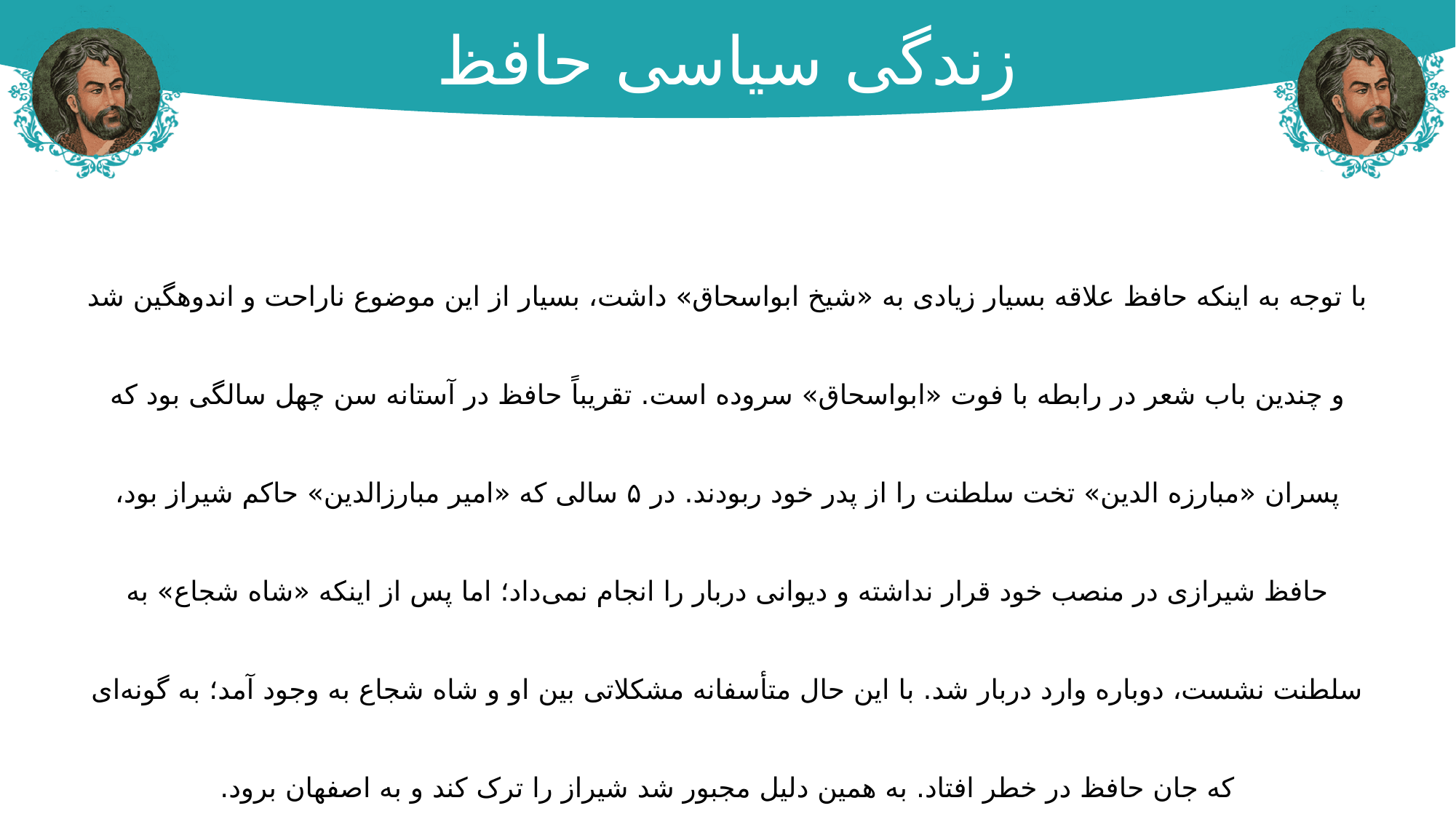

زندگی سیاسی حافظ
با توجه به اینکه حافظ علاقه بسیار زیادی به «شیخ ابواسحاق» داشت، بسیار از این موضوع ناراحت و اندوهگین شد و چندین باب شعر در رابطه با فوت «ابواسحاق» سروده است. تقریباً حافظ در آستانه سن چهل سالگی بود که پسران «مبارزه الدین» تخت سلطنت را از پدر خود ربودند. در ۵ سالی که «امیر مبارزالدین» حاکم شیراز بود، حافظ شیرازی در منصب خود قرار نداشته و دیوانی دربار را انجام نمی‌داد؛ اما پس از اینکه «شاه شجاع» به سلطنت نشست، دوباره وارد دربار شد. با این حال متأسفانه مشکلاتی بین او و شاه شجاع به وجود آمد؛ به گونه‌ای که جان حافظ در خطر افتاد. به همین دلیل مجبور شد شیراز را ترک کند و به اصفهان برود.